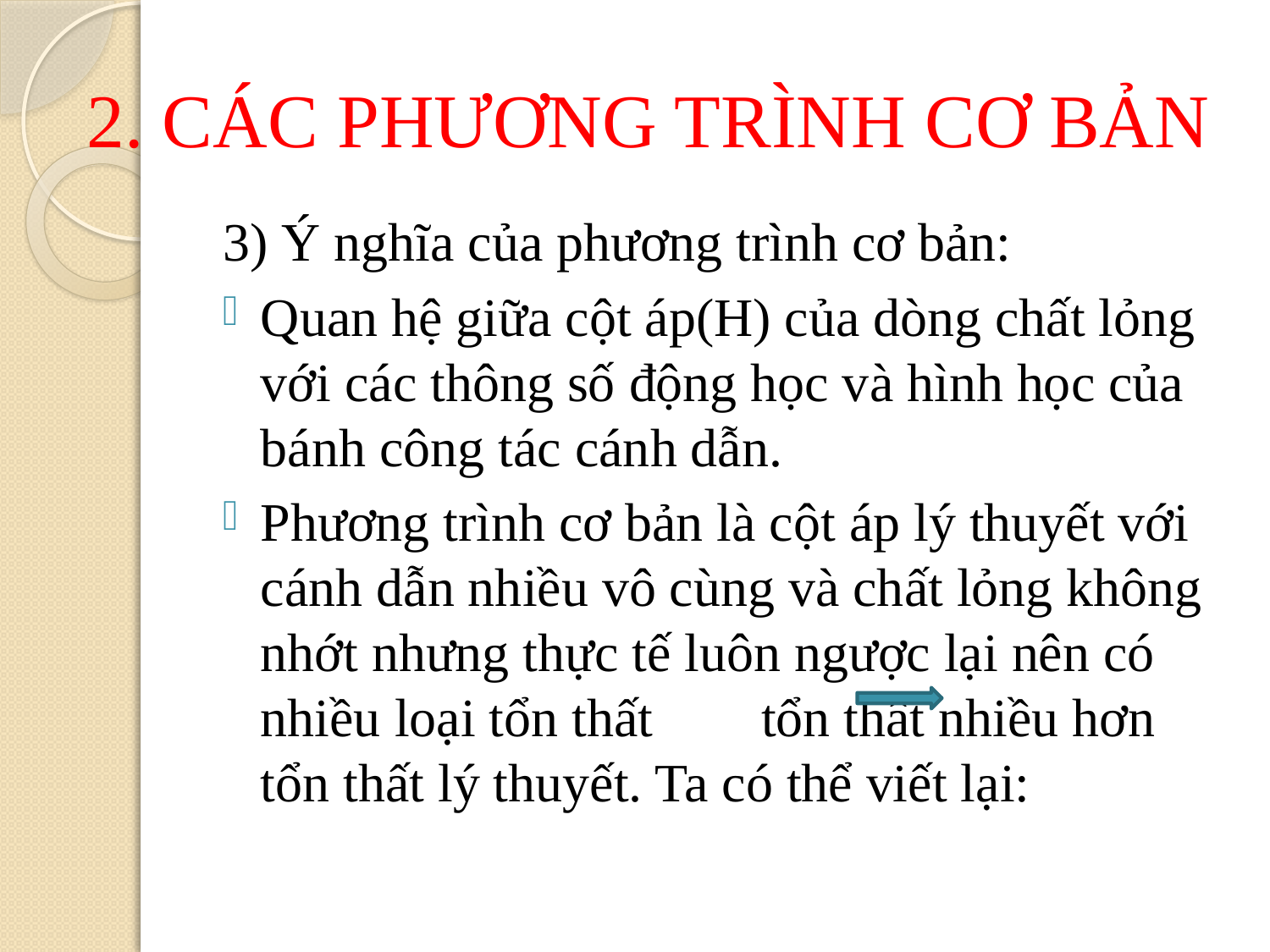

# 2. CÁC PHƯƠNG TRÌNH CƠ BẢN
3) Ý nghĩa của phương trình cơ bản:
Quan hệ giữa cột áp(H) của dòng chất lỏng với các thông số động học và hình học của bánh công tác cánh dẫn.
Phương trình cơ bản là cột áp lý thuyết với cánh dẫn nhiều vô cùng và chất lỏng không nhớt nhưng thực tế luôn ngược lại nên có nhiều loại tổn thất        tổn thất nhiều hơn tổn thất lý thuyết. Ta có thể viết lại: